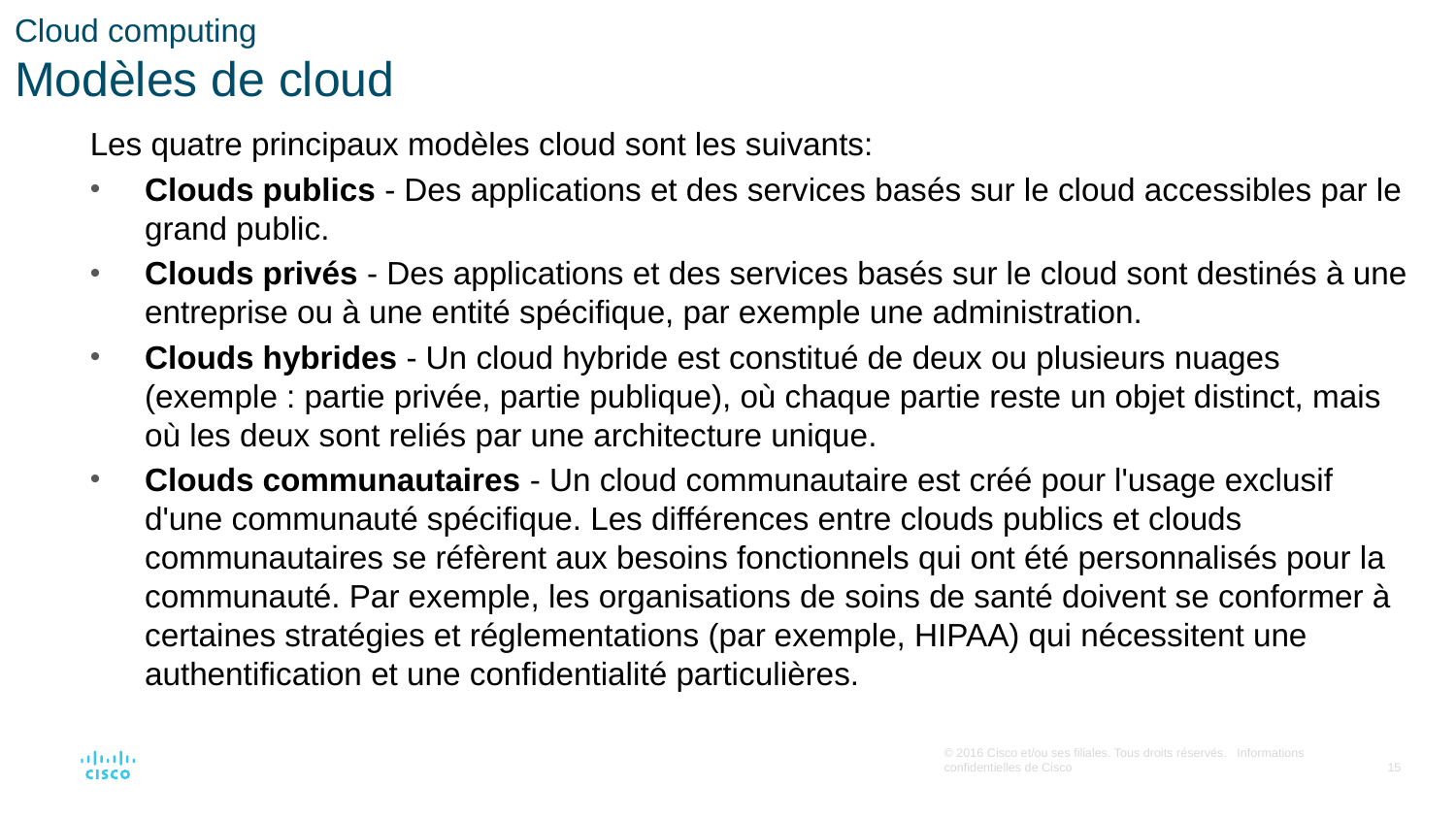

# Cloud computing Modèles de cloud
Les quatre principaux modèles cloud sont les suivants:
Clouds publics - Des applications et des services basés sur le cloud accessibles par le grand public.
Clouds privés - Des applications et des services basés sur le cloud sont destinés à une entreprise ou à une entité spécifique, par exemple une administration.
Clouds hybrides - Un cloud hybride est constitué de deux ou plusieurs nuages (exemple : partie privée, partie publique), où chaque partie reste un objet distinct, mais où les deux sont reliés par une architecture unique.
Clouds communautaires - Un cloud communautaire est créé pour l'usage exclusif d'une communauté spécifique. Les différences entre clouds publics et clouds communautaires se réfèrent aux besoins fonctionnels qui ont été personnalisés pour la communauté. Par exemple, les organisations de soins de santé doivent se conformer à certaines stratégies et réglementations (par exemple, HIPAA) qui nécessitent une authentification et une confidentialité particulières.